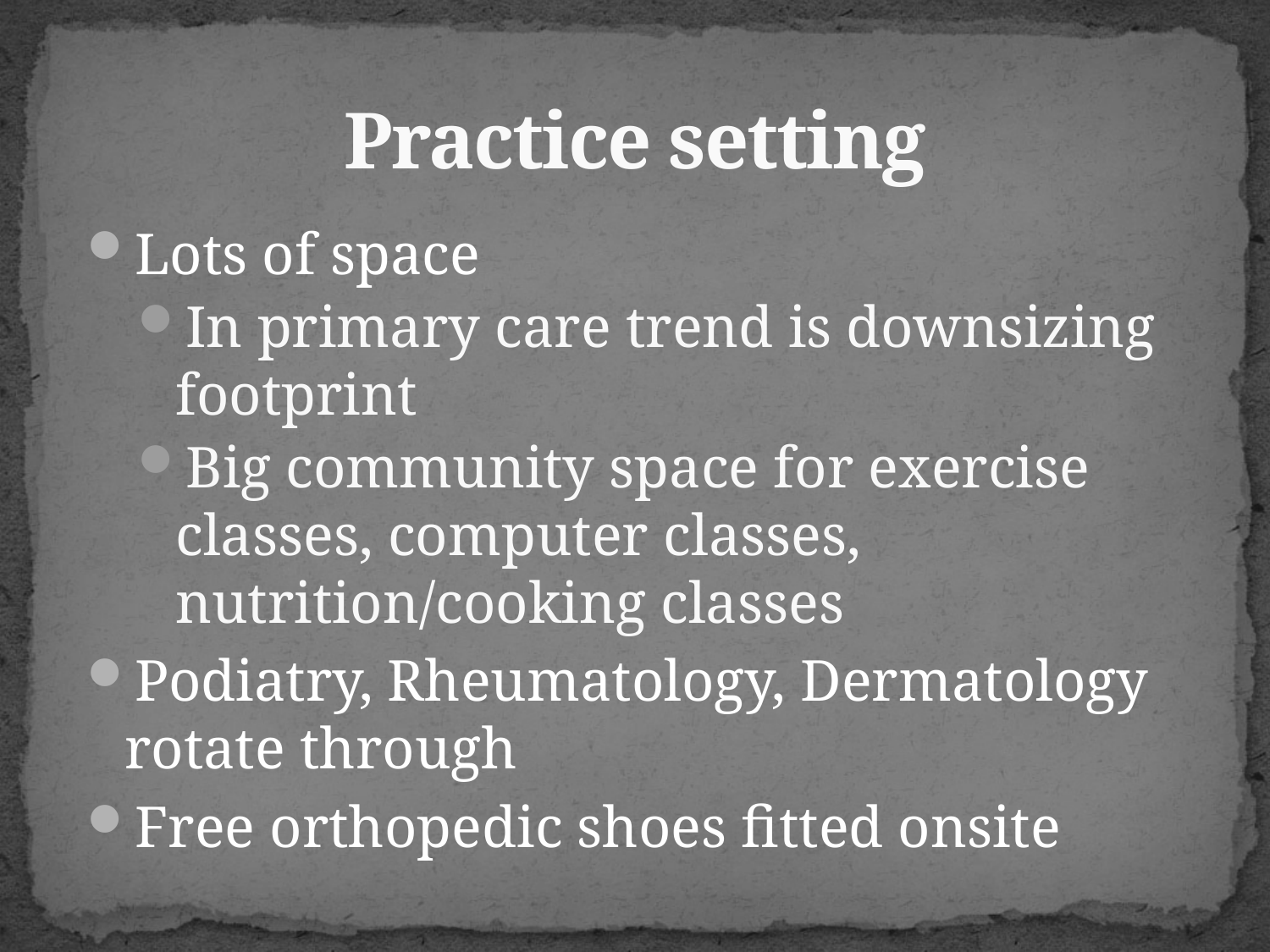

# Practice setting
Lots of space
In primary care trend is downsizing footprint
Big community space for exercise classes, computer classes, nutrition/cooking classes
Podiatry, Rheumatology, Dermatology rotate through
Free orthopedic shoes fitted onsite